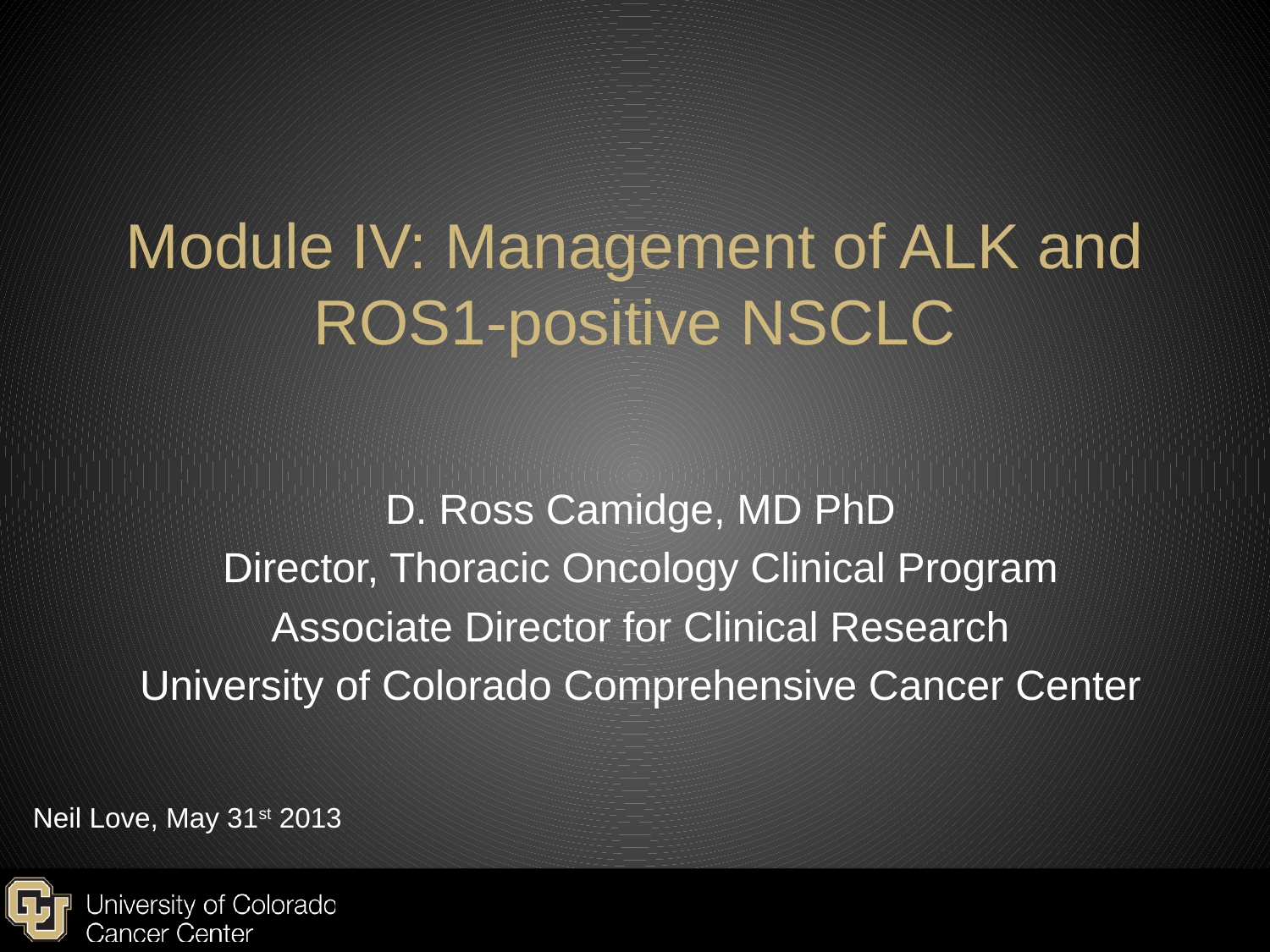

# Module IV: Management of ALK and ROS1-positive NSCLC
D. Ross Camidge, MD PhD
Director, Thoracic Oncology Clinical Program
Associate Director for Clinical Research
University of Colorado Comprehensive Cancer Center

Neil Love, May 31st 2013